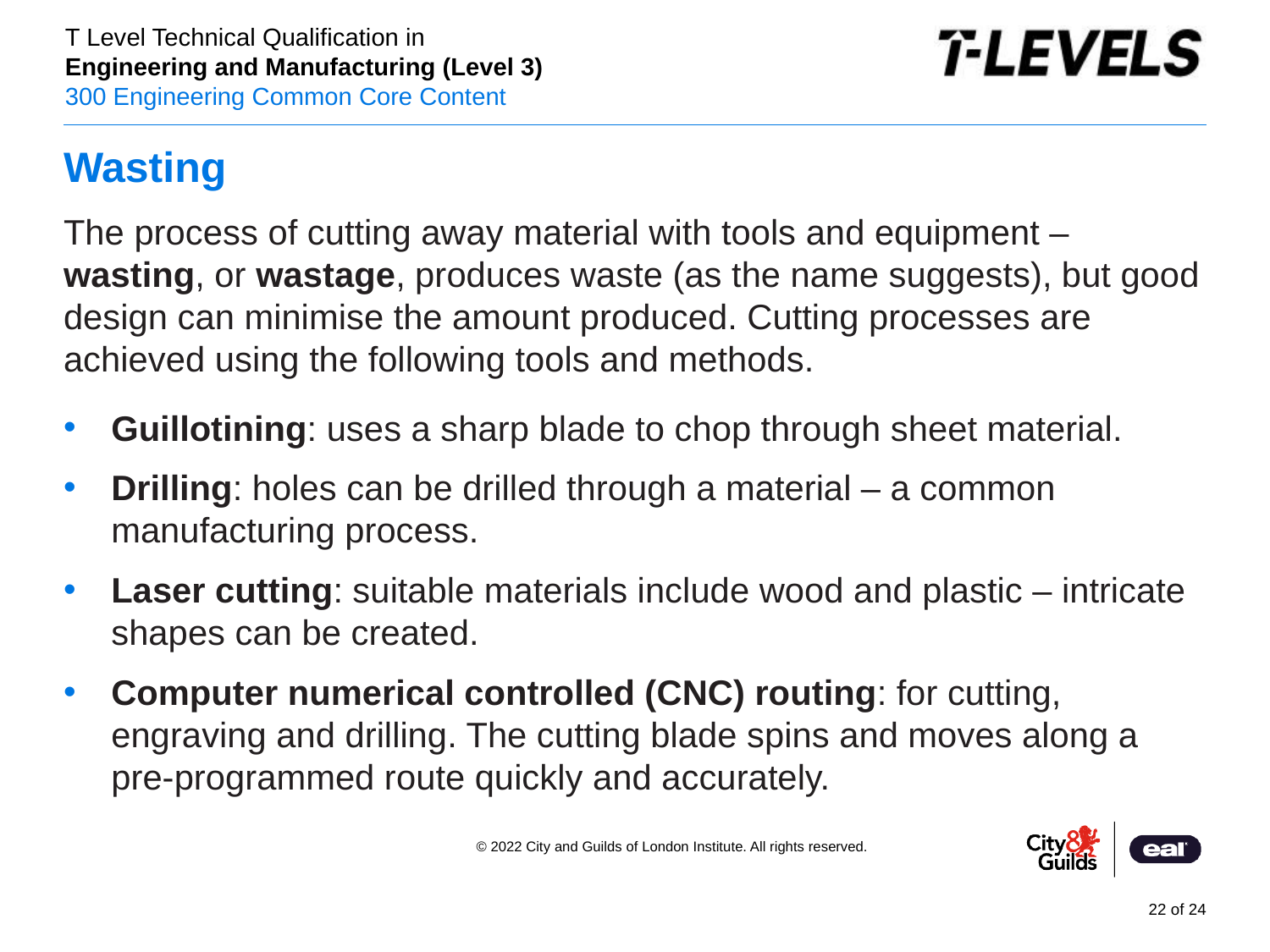

# Wasting
The process of cutting away material with tools and equipment – wasting, or wastage, produces waste (as the name suggests), but good design can minimise the amount produced. Cutting processes are achieved using the following tools and methods.
Guillotining: uses a sharp blade to chop through sheet material.
Drilling: holes can be drilled through a material – a common manufacturing process.
Laser cutting: suitable materials include wood and plastic – intricate shapes can be created.
Computer numerical controlled (CNC) routing: for cutting, engraving and drilling. The cutting blade spins and moves along a pre-programmed route quickly and accurately.